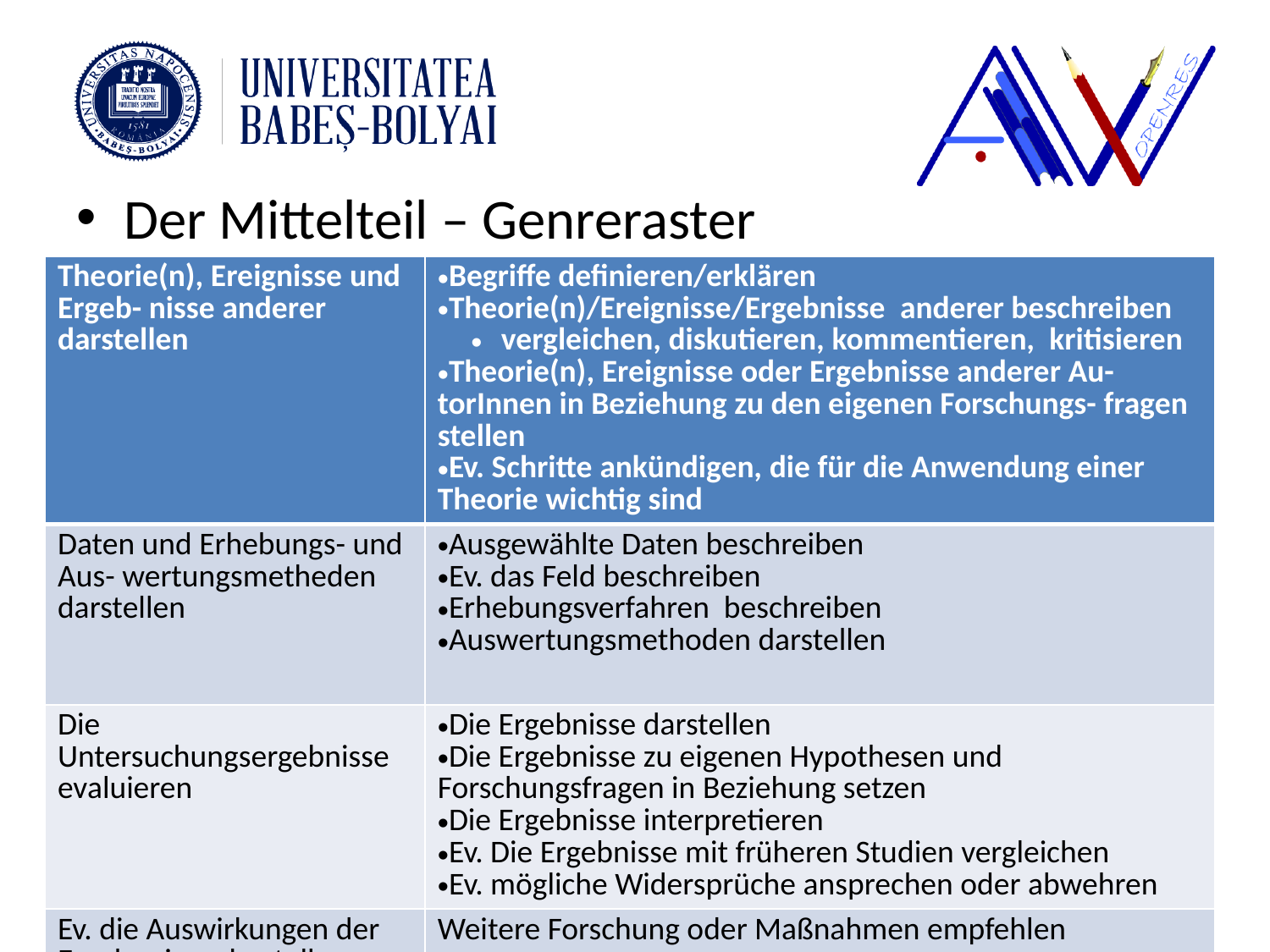

#
Der Mittelteil – Genreraster

| Theorie(n), Ereignisse und Ergeb- nisse anderer darstellen | Begriffe definieren/erklären Theorie(n)/Ereignisse/Ergebnisse anderer beschreiben vergleichen, diskutieren, kommentieren, kritisieren Theorie(n), Ereignisse oder Ergebnisse anderer Au- torInnen in Beziehung zu den eigenen Forschungs- fragen stellen Ev. Schritte ankündigen, die für die Anwendung einer Theorie wichtig sind |
| --- | --- |
| Daten und Erhebungs- und Aus- wertungsmetheden darstellen | Ausgewählte Daten beschreiben Ev. das Feld beschreiben Erhebungsverfahren beschreiben Auswertungsmethoden darstellen |
| Die Untersuchungsergebnisse evaluieren | Die Ergebnisse darstellen Die Ergebnisse zu eigenen Hypothesen und Forschungsfragen in Beziehung setzen Die Ergebnisse interpretieren Ev. Die Ergebnisse mit früheren Studien vergleichen Ev. mögliche Widersprüche ansprechen oder abwehren |
| Ev. die Auswirkungen der Ergeb- nisse darstellen | Weitere Forschung oder Maßnahmen empfehlen |
www.academic-writing.ro
26